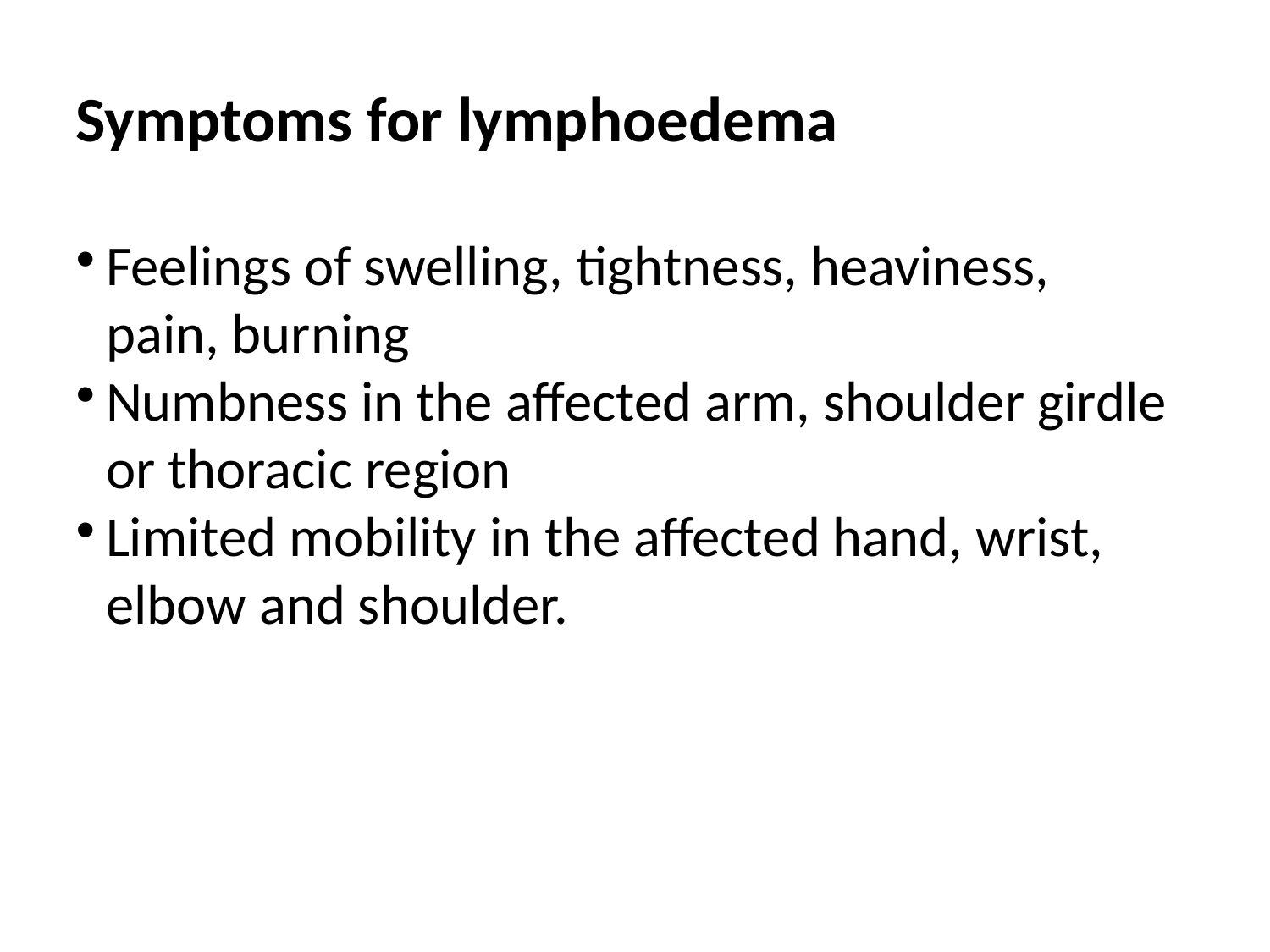

Symptoms for lymphoedema
Feelings of swelling, tightness, heaviness, pain, burning
Numbness in the affected arm, shoulder girdle or thoracic region
Limited mobility in the affected hand, wrist, elbow and shoulder.